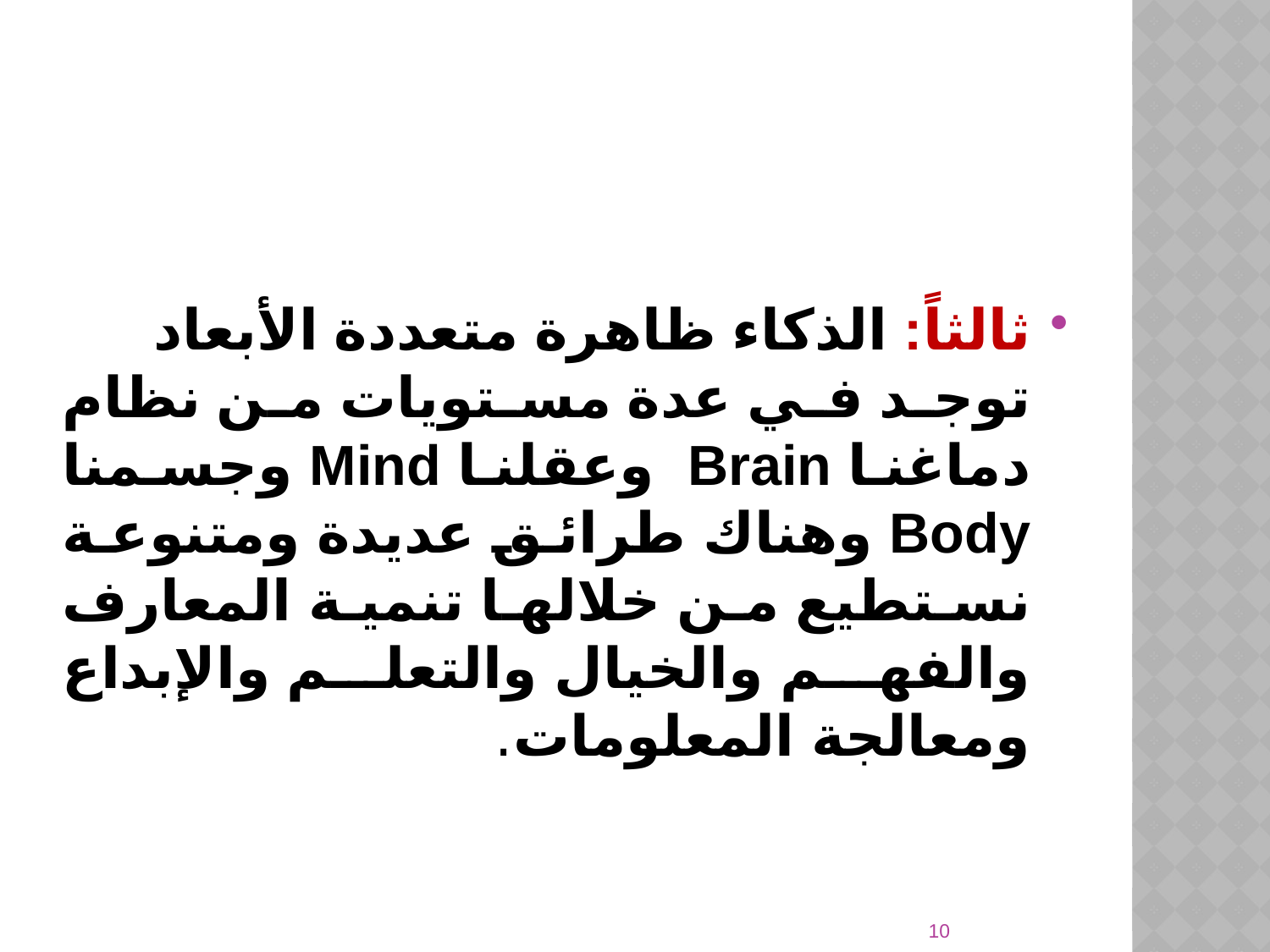

ثالثاً: الذكاء ظاهرة متعددة الأبعاد توجد في عدة مستويات من نظام دماغنا Brain  وعقلنا Mind وجسمنا Body وهناك طرائق عديدة ومتنوعة نستطيع من خلالها تنمية المعارف والفهم والخيال والتعلم والإبداع ومعالجة المعلومات.
10